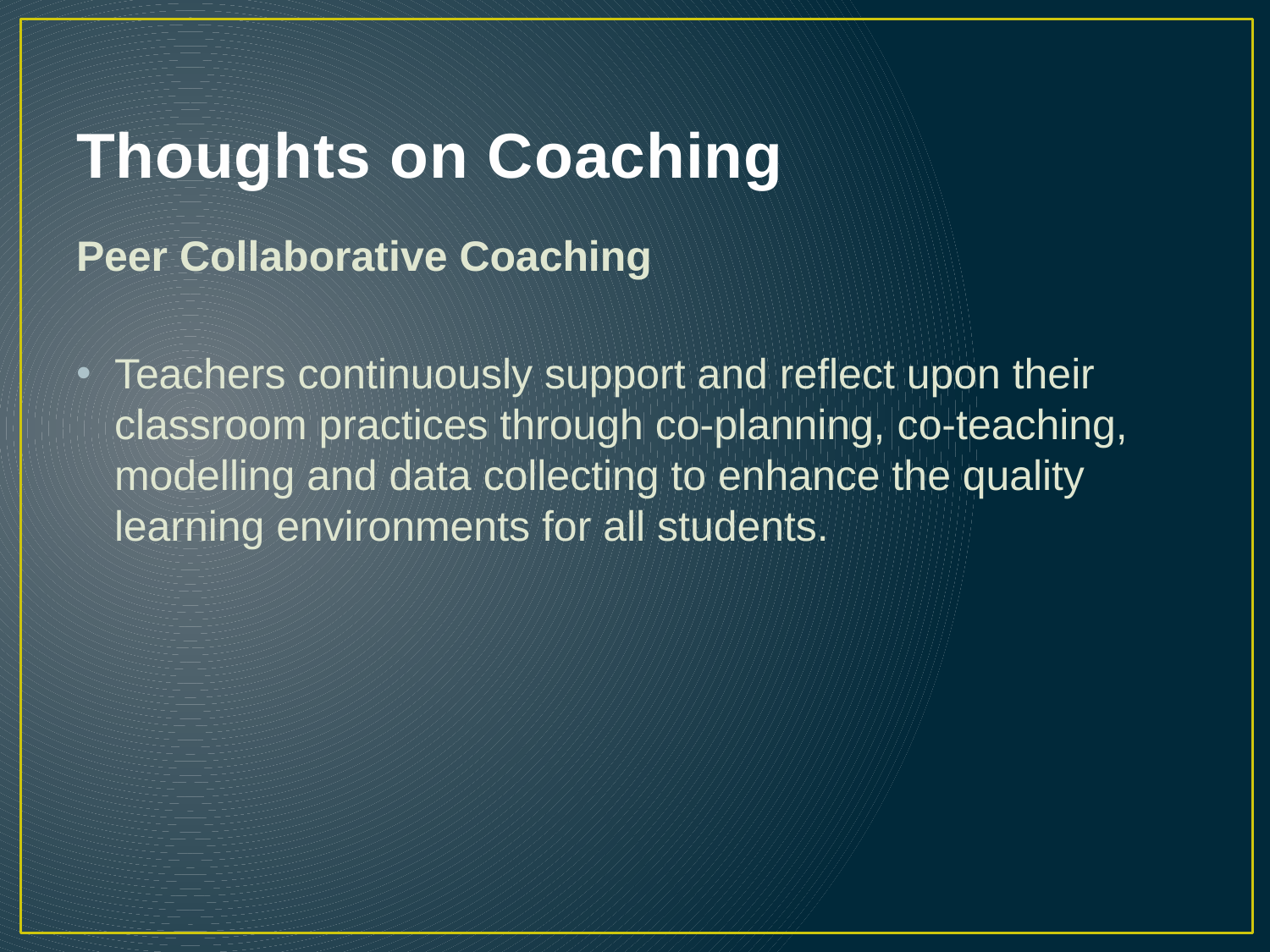

# Thoughts on Coaching
Peer Collaborative Coaching

Teachers continuously support and reflect upon their classroom practices through co-planning, co-teaching, modelling and data collecting to enhance the quality learning environments for all students.